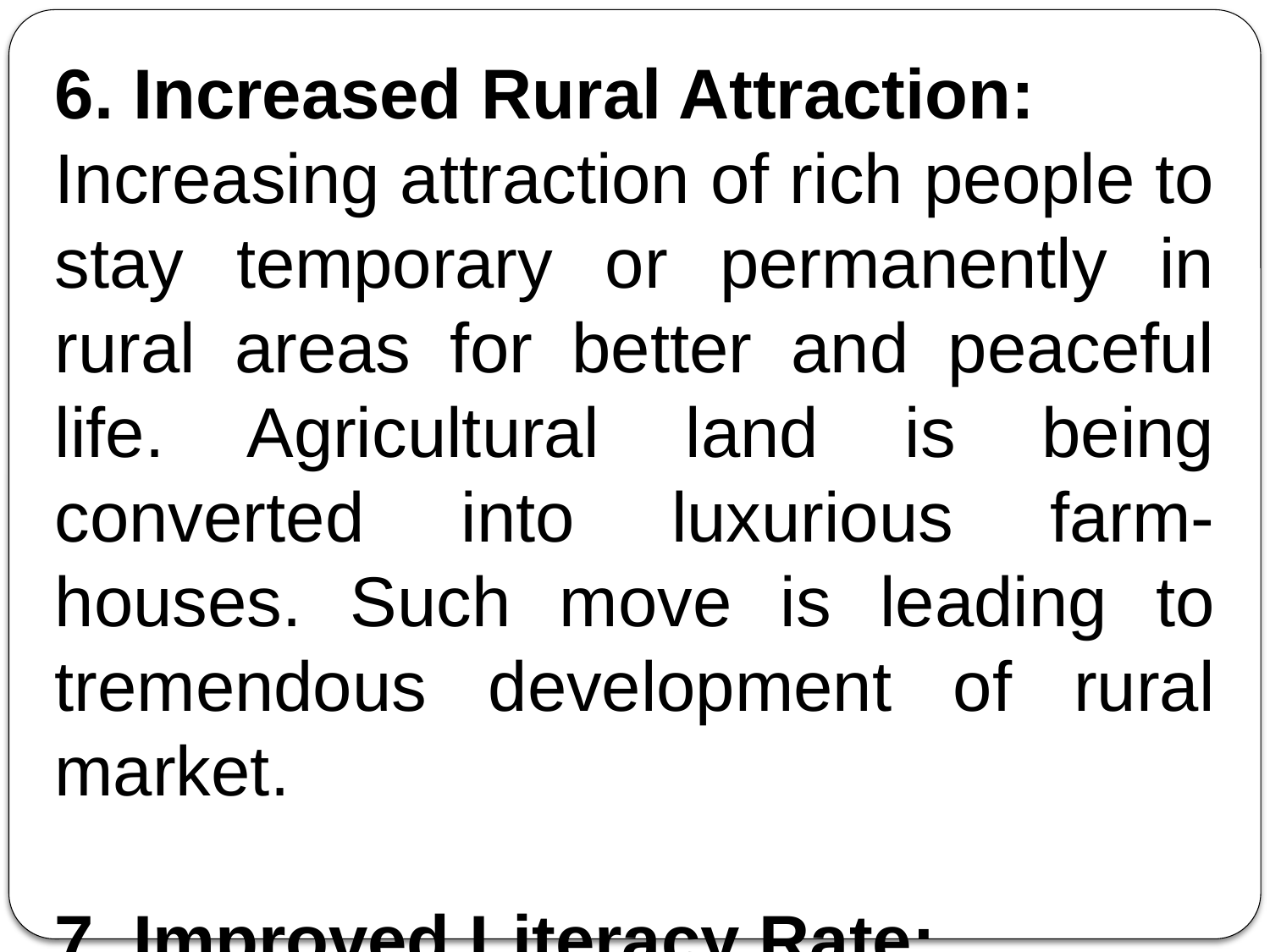

6. Increased Rural Attraction:
Increasing attraction of rich people to stay temporary or permanently in rural areas for better and peaceful life. Agricultural land is being converted into luxurious farm-houses. Such move is leading to tremendous development of rural market.

7. Improved Literacy Rate: